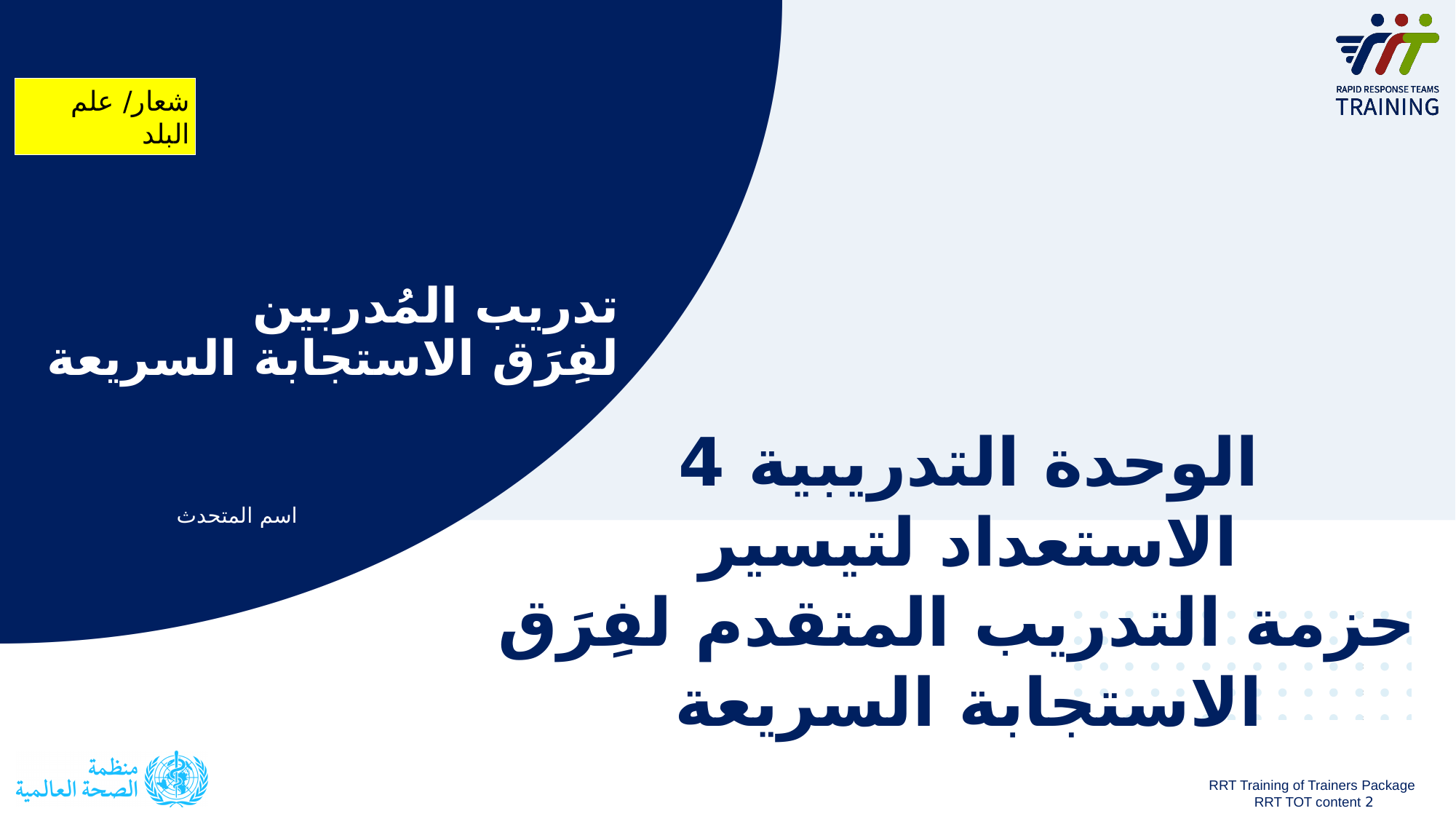

شعار/ علم البلد
# تدريب المُدربين  لفِرَق الاستجابة السريعة
الوحدة التدريبية 4
الاستعداد لتيسير
 حزمة التدريب المتقدم لفِرَق الاستجابة السريعة
اسم المتحدث